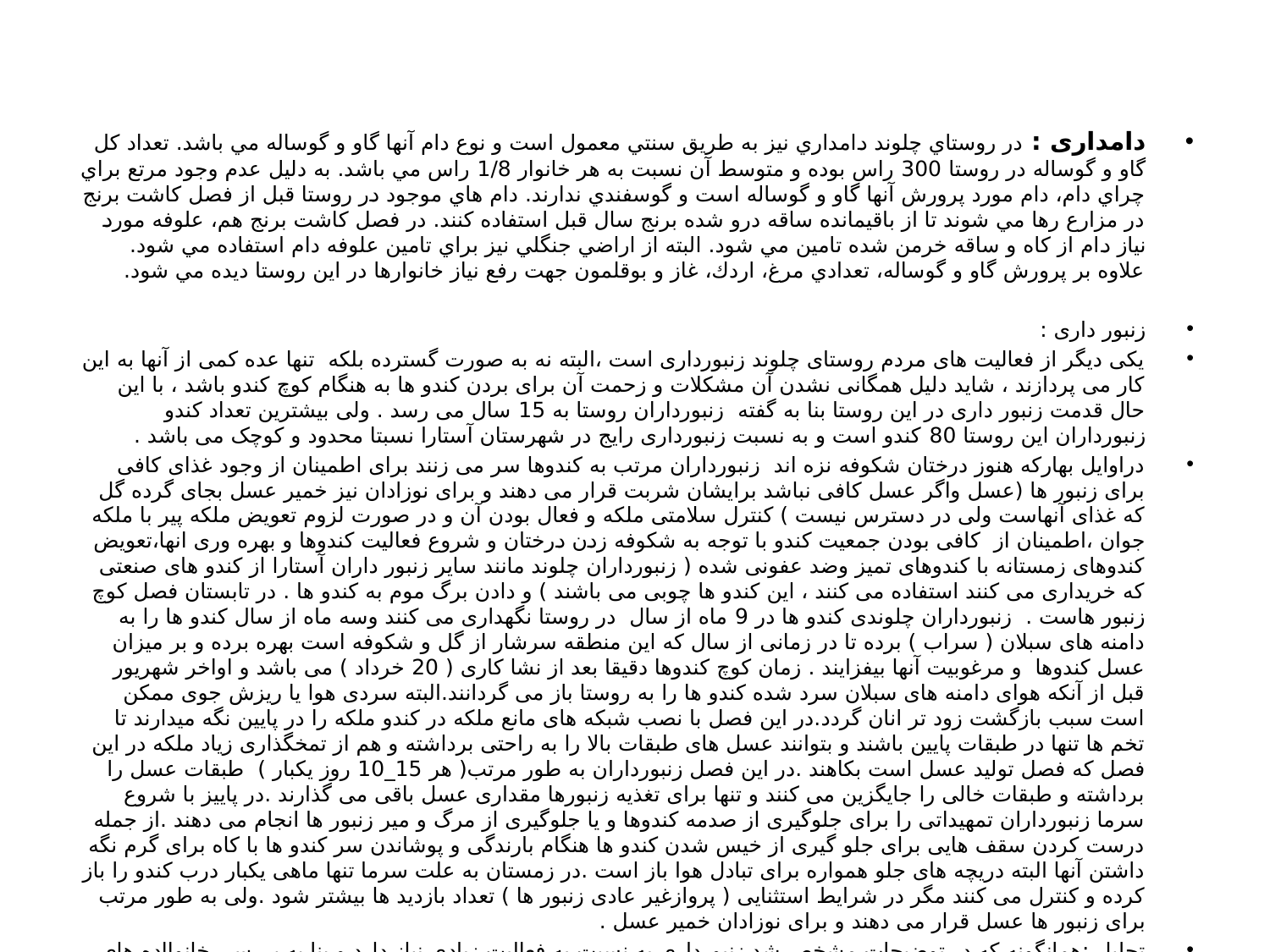

دامداری : در روستاي چلوند دامداري نيز به طريق سنتي معمول است و نوع دام آنها گاو و گوساله مي باشد. تعداد كل گاو و گوساله در روستا 300 راس بوده و متوسط آن نسبت به هر خانوار 1/8 راس مي باشد. به دليل عدم وجود مرتع براي چراي دام، دام مورد پرورش آنها گاو و گوساله است و گوسفندي ندارند. دام هاي موجود در روستا قبل از فصل كاشت برنج در مزارع رها مي شوند تا از باقيمانده ساقه درو شده برنج سال قبل استفاده كنند. در فصل كاشت برنج هم، علوفه مورد نياز دام از كاه و ساقه خرمن شده تامين مي شود. البته از اراضي جنگلي نيز براي تامين علوفه دام استفاده مي شود. علاوه بر پرورش گاو و گوساله، تعدادي مرغ، اردك، غاز و بوقلمون جهت رفع نياز خانوارها در اين روستا ديده مي شود.

زنبور داری :
یکی دیگر از فعالیت های مردم روستای چلوند زنبورداری است ،البته نه به صورت گسترده بلکه  تنها عده کمی از آنها به این کار می پردازند ، شاید دلیل همگانی نشدن آن مشکلات و زحمت آن برای بردن کندو ها به هنگام کوچ کندو باشد ، با این حال قدمت زنبور داری در این روستا بنا به گفته  زنبورداران روستا به 15 سال می رسد . ولی بیشترین تعداد کندو زنبورداران این روستا 80 کندو است و به نسبت زنبورداری رایج در شهرستان آستارا نسبتا محدود و کوچک می باشد .
دراوایل بهارکه هنوز درختان شکوفه نزه اند  زنبورداران مرتب به کندوها سر می زنند برای اطمینان از وجود غذای کافی برای زنبور ها (عسل واگر عسل کافی نباشد برایشان شربت قرار می دهند و برای نوزادان نیز خمیر عسل بجای گرده گل که غذای آنهاست ولی در دسترس نیست ) کنترل سلامتی ملکه و فعال بودن آن و در صورت لزوم تعویض ملکه پیر با ملکه جوان ،اطمینان از  کافی بودن جمعیت کندو با توجه به شکوفه زدن درختان و شروع فعالیت کندوها و بهره وری انها،تعویض کندوهای زمستانه با کندوهای تمیز وضد عفونی شده ( زنبورداران چلوند مانند سایر زنبور داران آستارا از کندو های صنعتی که خریداری می کنند استفاده می کنند ، این کندو ها چوبی می باشند ) و دادن برگ موم به کندو ها . در تابستان فصل کوچ زنبور هاست .  زنبورداران چلوندی کندو ها در 9 ماه از سال  در روستا نگهداری می کنند وسه ماه از سال کندو ها را به دامنه های سبلان ( سراب ) برده تا در زمانی از سال که این منطقه سرشار از گل و شکوفه است بهره برده و بر میزان عسل کندوها  و مرغوبیت آنها بیفزایند . زمان کوچ کندوها دقیقا بعد از نشا کاری ( 20 خرداد ) می باشد و اواخر شهریور قبل از آنکه هوای دامنه های سبلان سرد شده کندو ها را به روستا باز می گردانند.البته سردی هوا یا ریزش جوی ممکن است سبب بازگشت زود تر انان گردد.در این فصل با نصب شبکه های مانع ملکه در کندو ملکه را در پایین نگه میدارند تا تخم ها تنها در طبقات پایین باشند و بتوانند عسل های طبقات بالا را به راحتی برداشته و هم از تمخگذاری زیاد ملکه در این فصل که فصل تولید عسل است بکاهند .در این فصل زنبورداران به طور مرتب( هر 15_10 روز یکبار )  طبقات عسل را برداشته و طبقات خالی را جایگزین می کنند و تنها برای تغذیه زنبورها مقداری عسل باقی می گذارند .در پاییز با شروع سرما زنبورداران تمهیداتی را برای جلوگیری از صدمه کندوها و یا جلوگیری از مرگ و میر زنبور ها انجام می دهند .از جمله درست کردن سقف هایی برای جلو گیری از خیس شدن کندو ها هنگام بارندگی و پوشاندن سر کندو ها با کاه برای گرم نگه داشتن آنها البته دریچه های جلو همواره برای تبادل هوا باز است .در زمستان به علت سرما تنها ماهی یکبار درب کندو را باز کرده و کنترل می کنند مگر در شرایط استثنایی ( پروازغیر عادی زنبور ها ) تعداد بازدید ها بیشتر شود .ولی به طور مرتب برای زنبور ها عسل قرار می دهند و برای نوزادان خمیر عسل .
تحلیل :همانگونه که در توضیحات مشخص شد زنبورداری به نسبت به فعالیت زیادی نیاز دارد و بنا به بررسی خانوااده های زنبوردار که بسیار کم بودند تنها انهایی به زنبور داری می پر داختند که سرمایه لازم را داشته  وعلاوه بر آن نیروی کار مورد نیاز آن برای بردن کندو ها به کوچ تابستانه را در خانواده داشته باشند ولی با توجه به بالا بودن سطح سواد در این روستا جوان ها کمتر حاضر می شدند که در روستا مانده و به فعالیت های روستایی بپردازند و ترجیح می دهند که در شهرها با استفاده از تحصیلات خود کار کنند(به علت کمبود زمین برای ساخت و ساز در روستا امکان سکونت آنها در روستا پس از ازدواج نیز کم است)  . بنابر این شاید  کمبود نیروی جوان ساکن در روستا یکی دیگر از دلایل عدم توسعه زنبوداری در این روستا باشد زیرا به نسبت زنبور داران از درآمد آن راضی بودند و گرایش به ادامه آن داشتند .